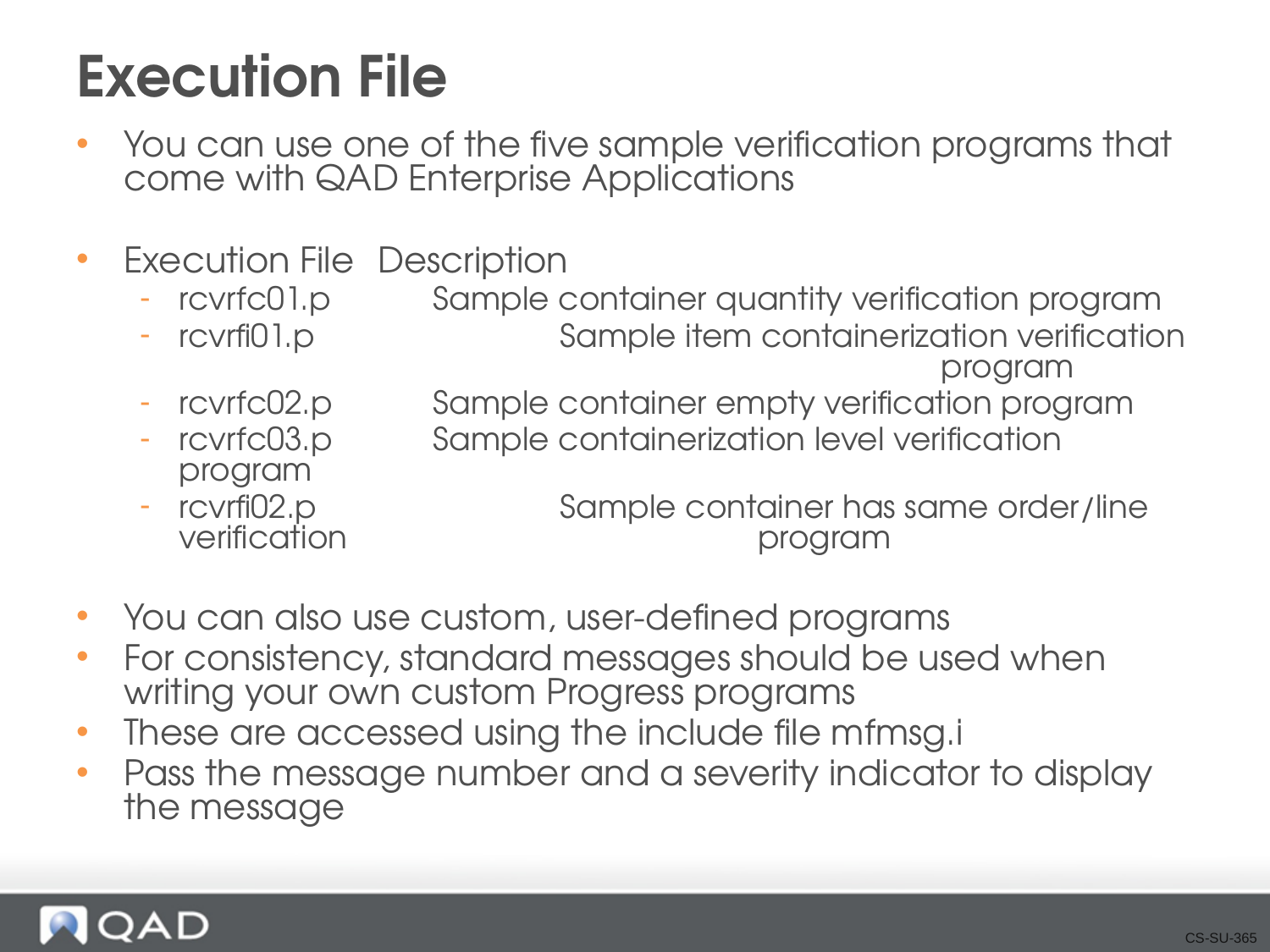

# Execution File
You can use one of the five sample verification programs that come with QAD Enterprise Applications

Execution File	Description
rcvrfc01.p	Sample container quantity verification program
rcvrfi01.p		Sample item containerization verification 						program
rcvrfc02.p	Sample container empty verification program
rcvrfc03.p	Sample containerization level verification program
rcvrfi02.p		Sample container has same order/line verification 			        program

You can also use custom, user-defined programs
For consistency, standard messages should be used when writing your own custom Progress programs
These are accessed using the include file mfmsg.i
Pass the message number and a severity indicator to display the message
CS-SU-365